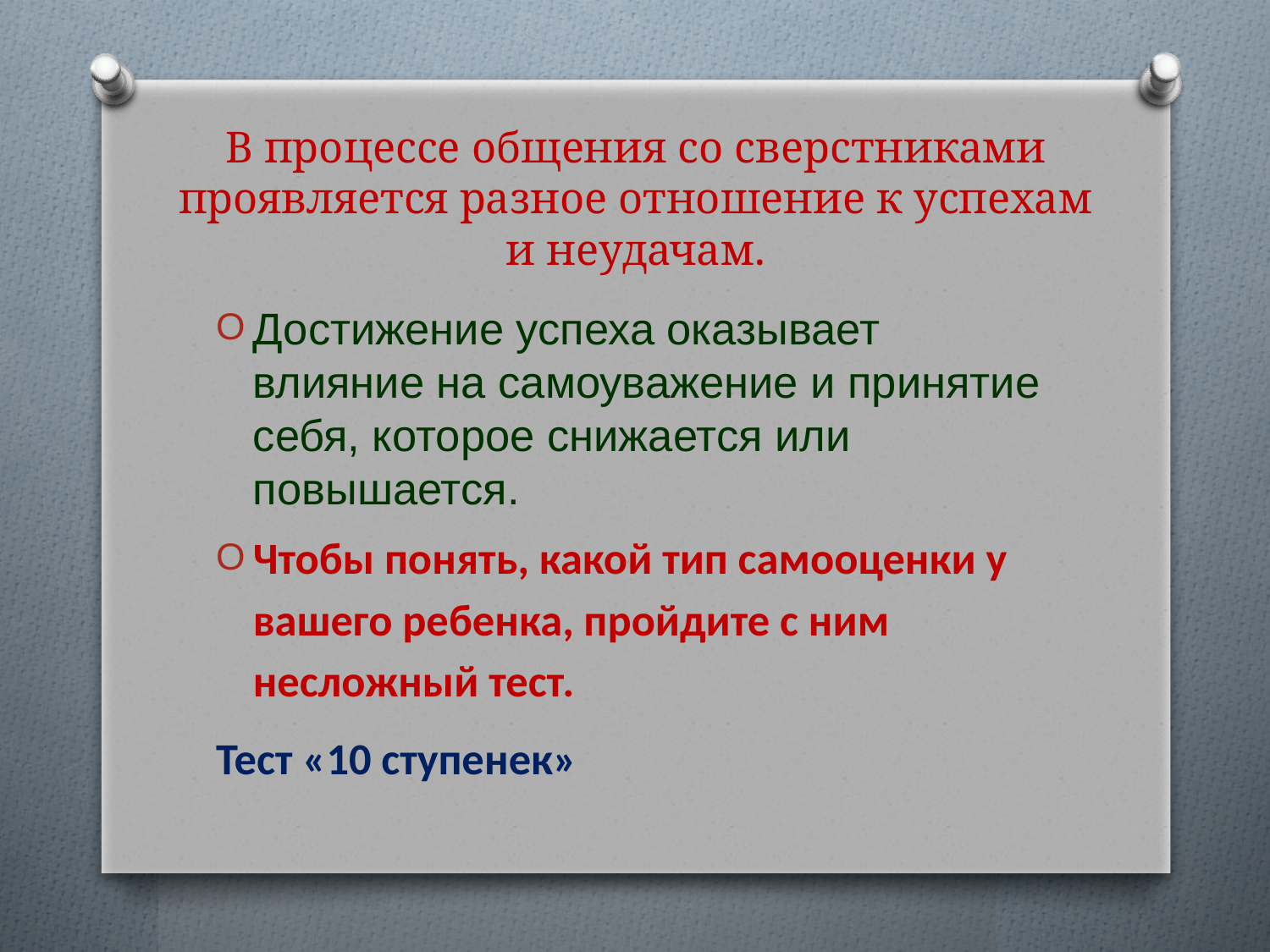

# В процессе общения со сверстниками проявляется разное отношение к успехам и неудачам.
Достижение успеха оказывает влияние на самоуважение и принятие себя, которое снижается или повышается.
Чтобы понять, какой тип самооценки у вашего ребенка, пройдите с ним несложный тест.
Тест «10 ступенек»